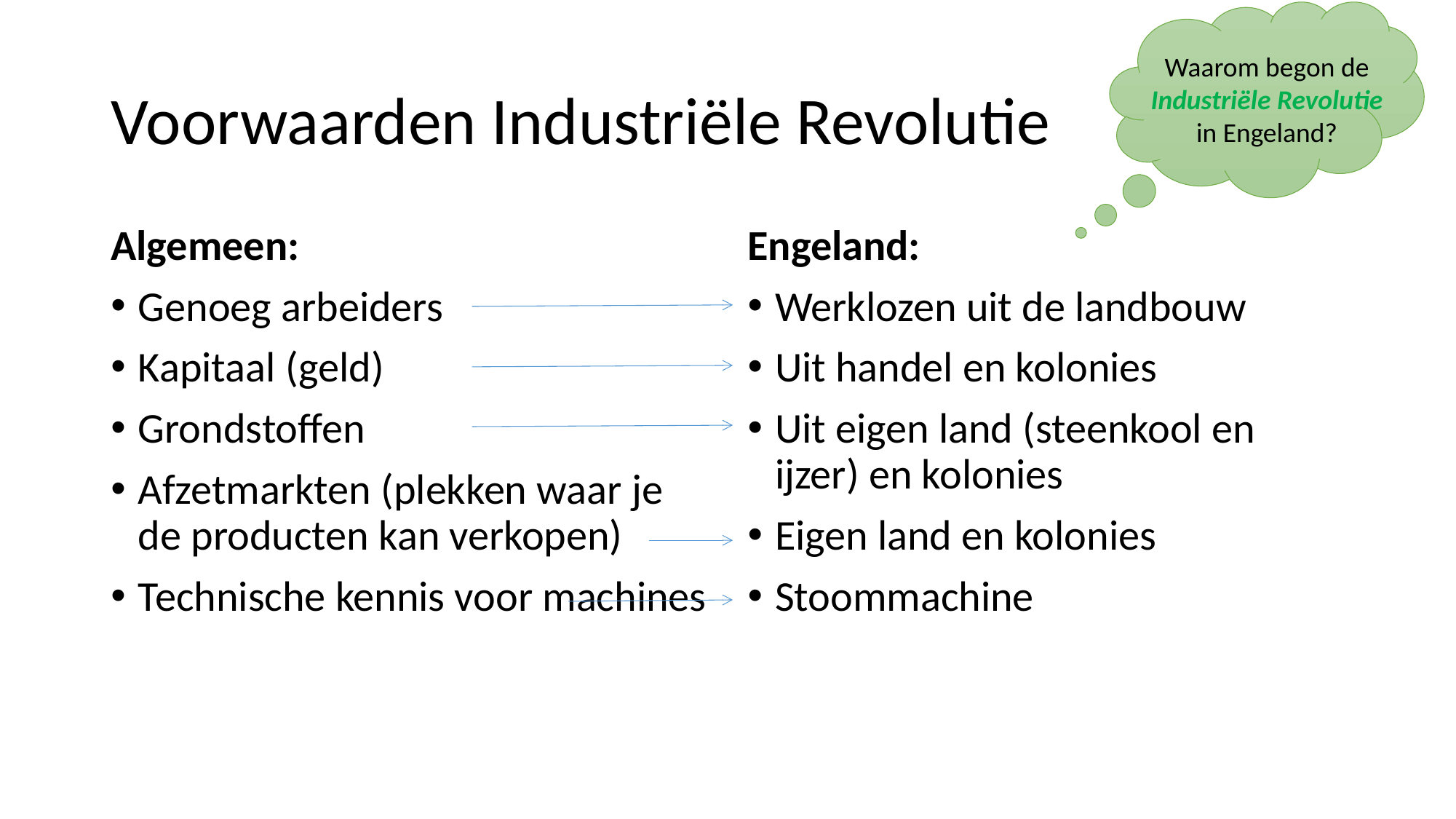

# Voorwaarden Industriële Revolutie
Waarom begon de Industriële Revolutie in Engeland?
Algemeen:
Genoeg arbeiders
Kapitaal (geld)
Grondstoffen
Afzetmarkten (plekken waar je de producten kan verkopen)
Technische kennis voor machines
Engeland:
Werklozen uit de landbouw
Uit handel en kolonies
Uit eigen land (steenkool en ijzer) en kolonies
Eigen land en kolonies
Stoommachine